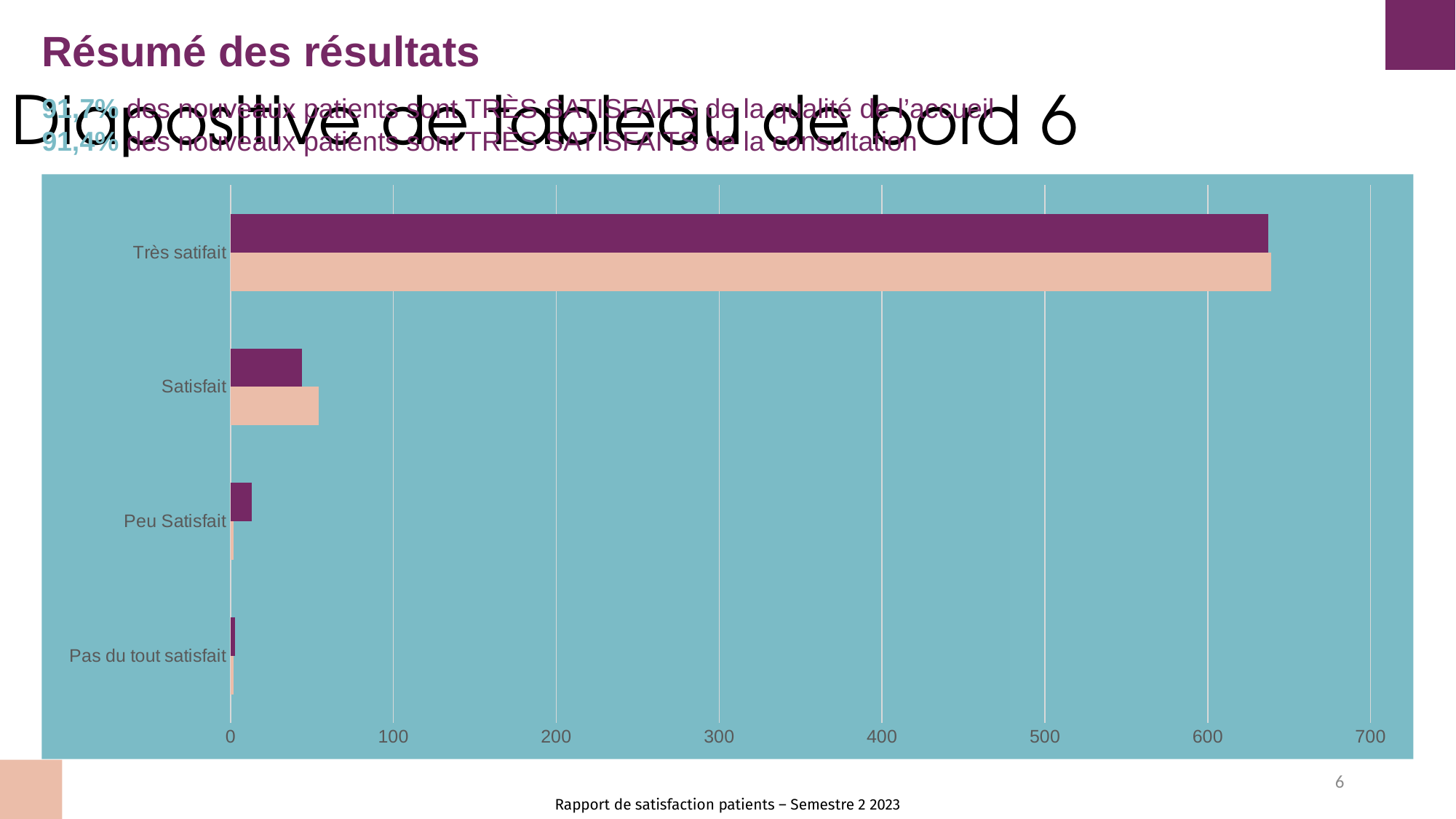

Résumé des résultats
Diapositive de tableau de bord 6
91,7% des nouveaux patients sont TRÈS SATISFAITS de la qualité de l’accueil
91,4% des nouveaux patients sont TRÈS SATISFAITS de la consultation

### Chart

| Category | Comment appréciez vous l'accueil des secrétaires, en termes de disponibilité, amabilité,discrétion ? | Comment appréciez vous la prise en charge par votre médecin en termes de professionnalisme, amabilité,discrétion ? |
|---|---|---|
| Pas du tout satisfait | 2.0 | 3.0 |
| Peu Satisfait | 2.0 | 13.0 |
| Satisfait | 54.0 | 44.0 |
| Très satifait | 639.0 | 637.0 |
6

Rapport de satisfaction patients – Semestre 2 2023